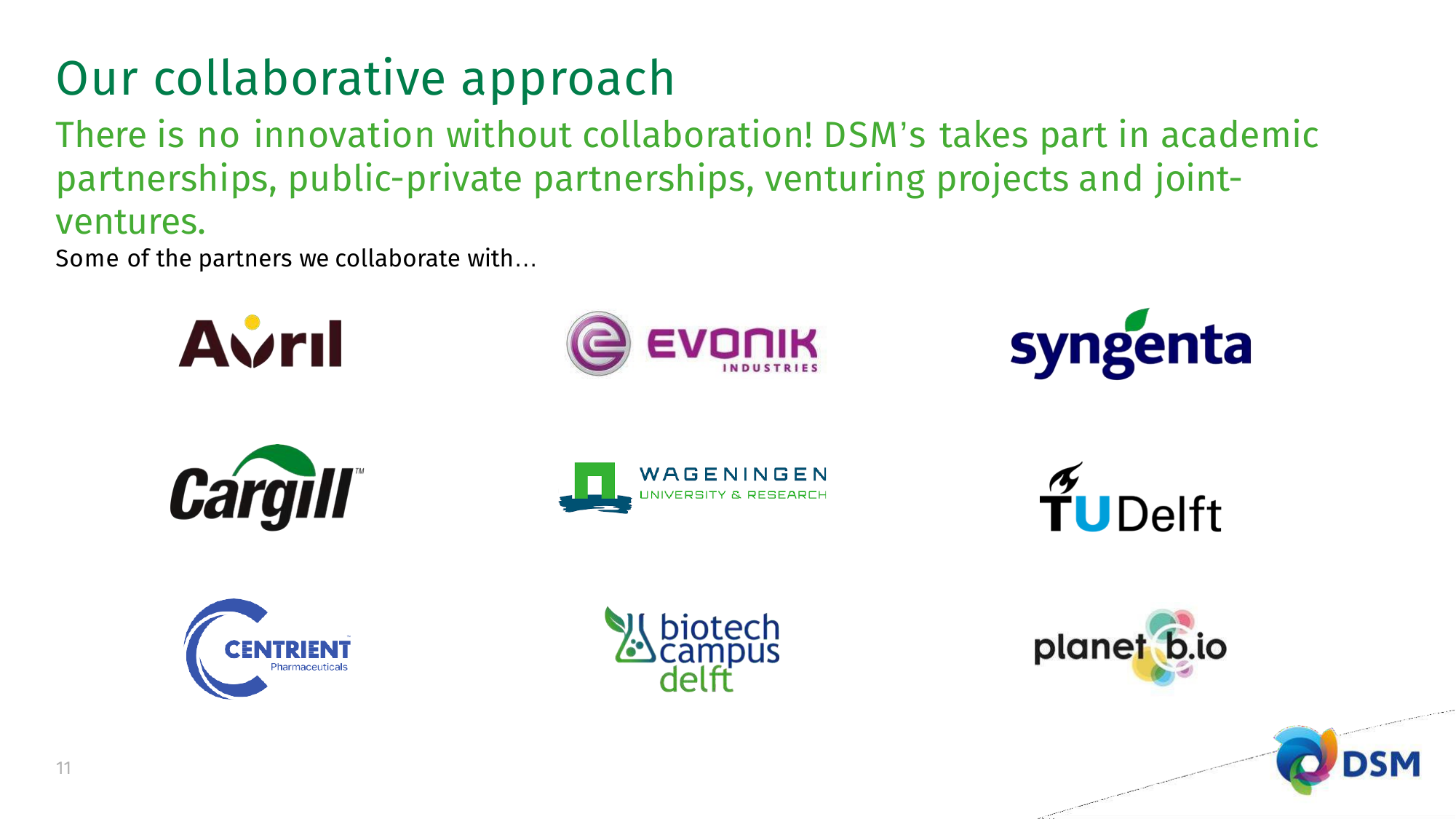

Our collaborative approach
There is no innovation without collaboration! DSM’s takes part in academic  partnerships, public-private partnerships, venturing projects and joint-ventures.
Some of the partners we collaborate with…

11